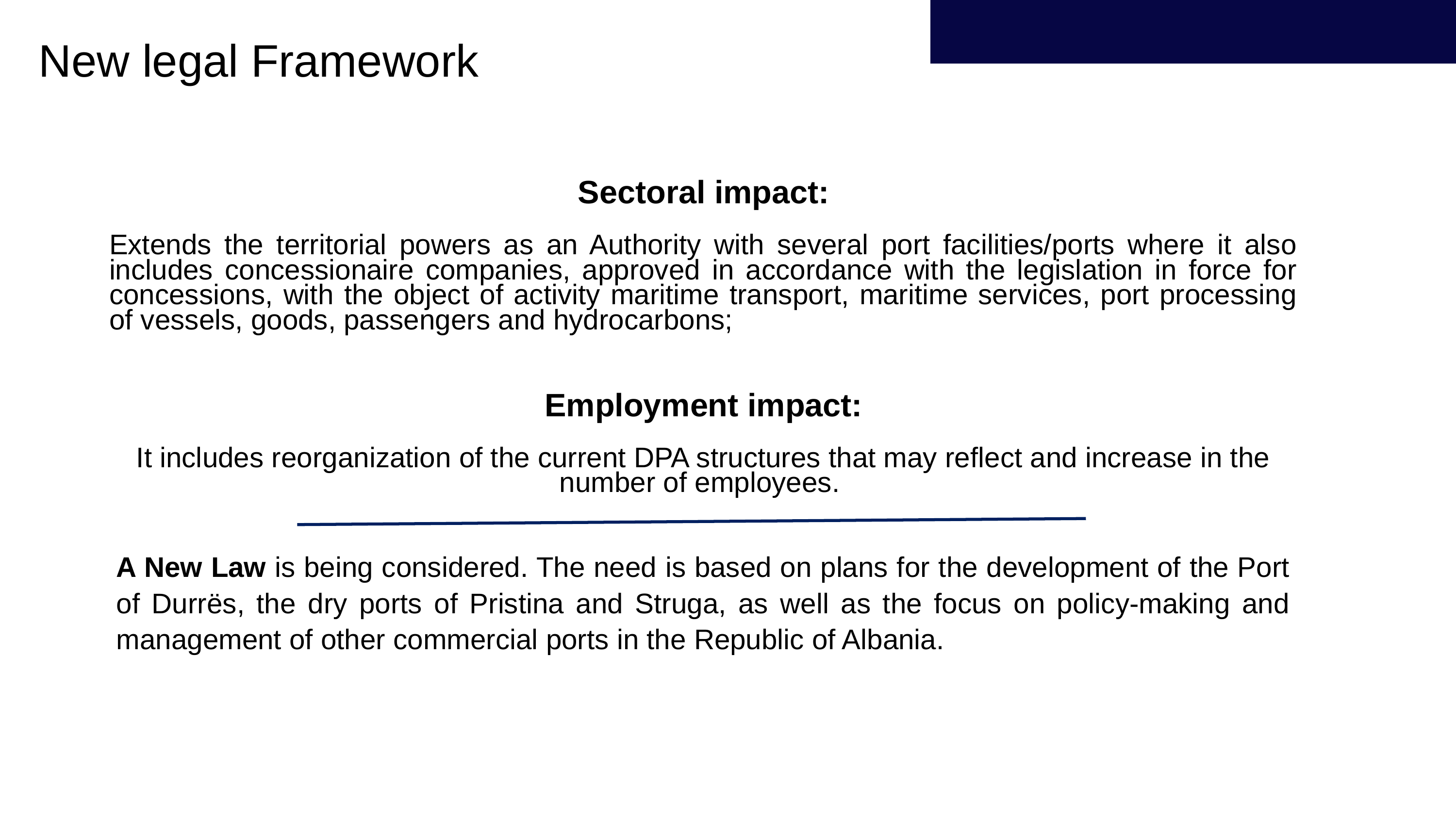

New legal Framework
Sectoral impact:

Extends the territorial powers as an Authority with several port facilities/ports where it also includes concessionaire companies, approved in accordance with the legislation in force for concessions, with the object of activity maritime transport, maritime services, port processing of vessels, goods, passengers and hydrocarbons;

Employment impact:

It includes reorganization of the current DPA structures that may reflect and increase in the number of employees.
A New Law is being considered. The need is based on plans for the development of the Port of Durrës, the dry ports of Pristina and Struga, as well as the focus on policy-making and management of other commercial ports in the Republic of Albania.